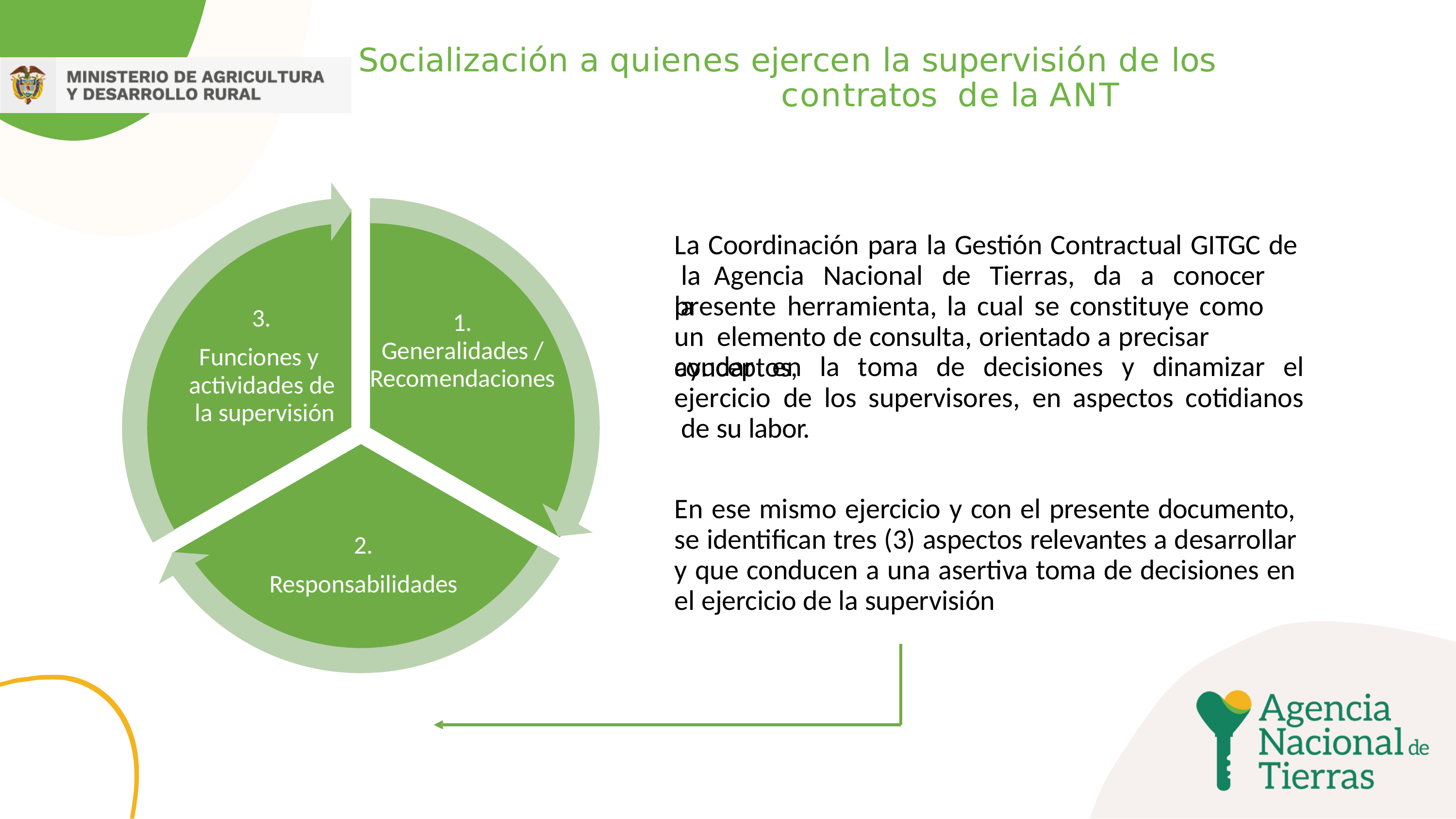

# Socialización a quienes ejercen la supervisión de los contratos  de la ANT

La Coordinación para la Gestión Contractual GITGC de  la	Agencia	Nacional	de	Tierras,	da	a	conocer	la
presente	herramienta,	la	cual	se	constituye	como	un  elemento de consulta, orientado a precisar conceptos,
3.
Funciones y  actividades de  la supervisión
1.
Generalidades / Recomendaciones
ayudar	en	la	toma	de	decisiones	y	dinamizar	el
ejercicio	de	los	supervisores,	en	aspectos	cotidianos  de su labor.

En ese mismo ejercicio y con el presente documento,  se identifican tres (3) aspectos relevantes a desarrollar  y que conducen a una asertiva toma de decisiones en  el ejercicio de la supervisión
2.
Responsabilidades